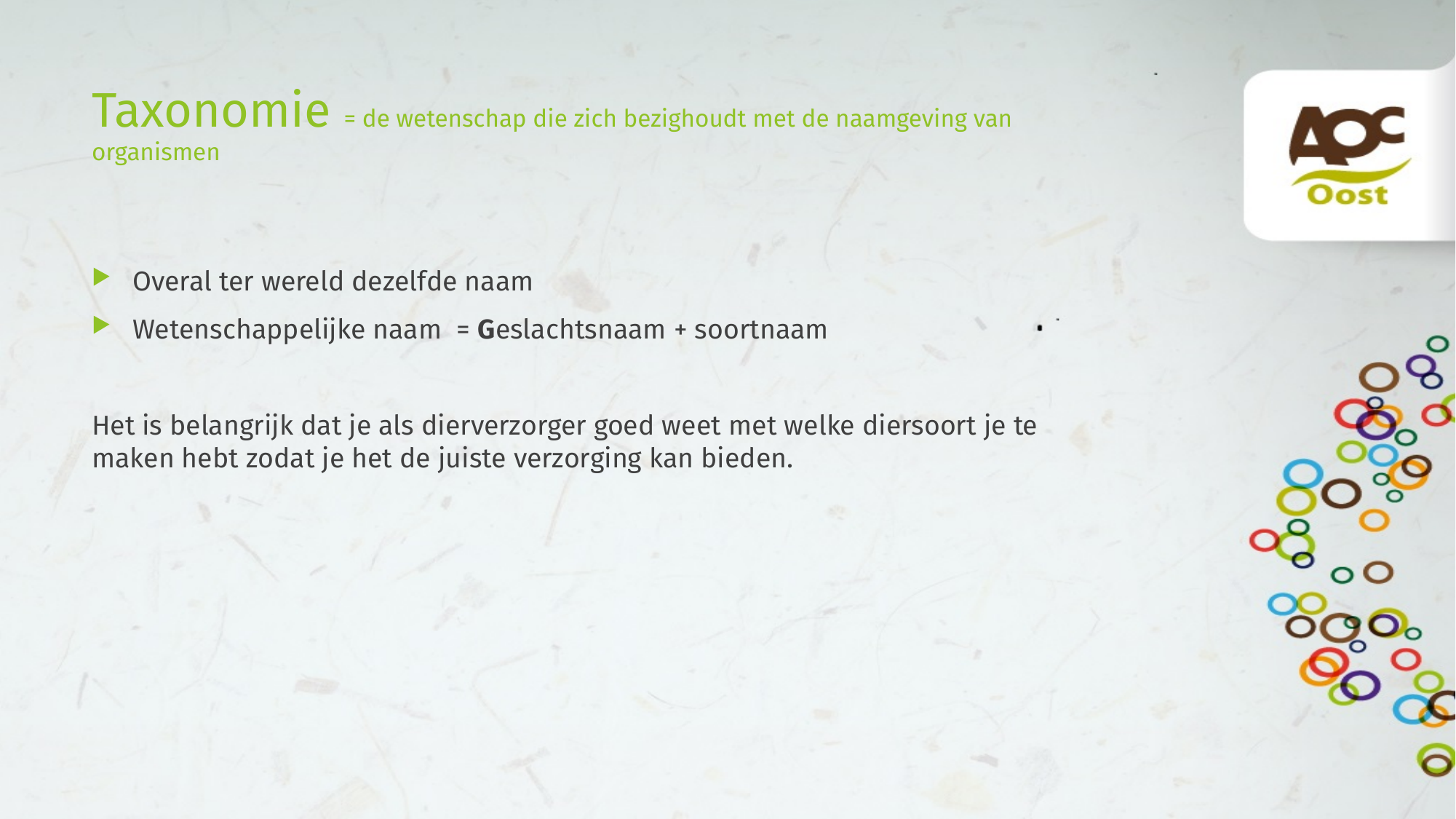

# Taxonomie = de wetenschap die zich bezighoudt met de naamgeving van organismen
Overal ter wereld dezelfde naam
Wetenschappelijke naam  = Geslachtsnaam + soortnaam

Het is belangrijk dat je als dierverzorger goed weet met welke diersoort je te maken hebt zodat je het de juiste verzorging kan bieden.